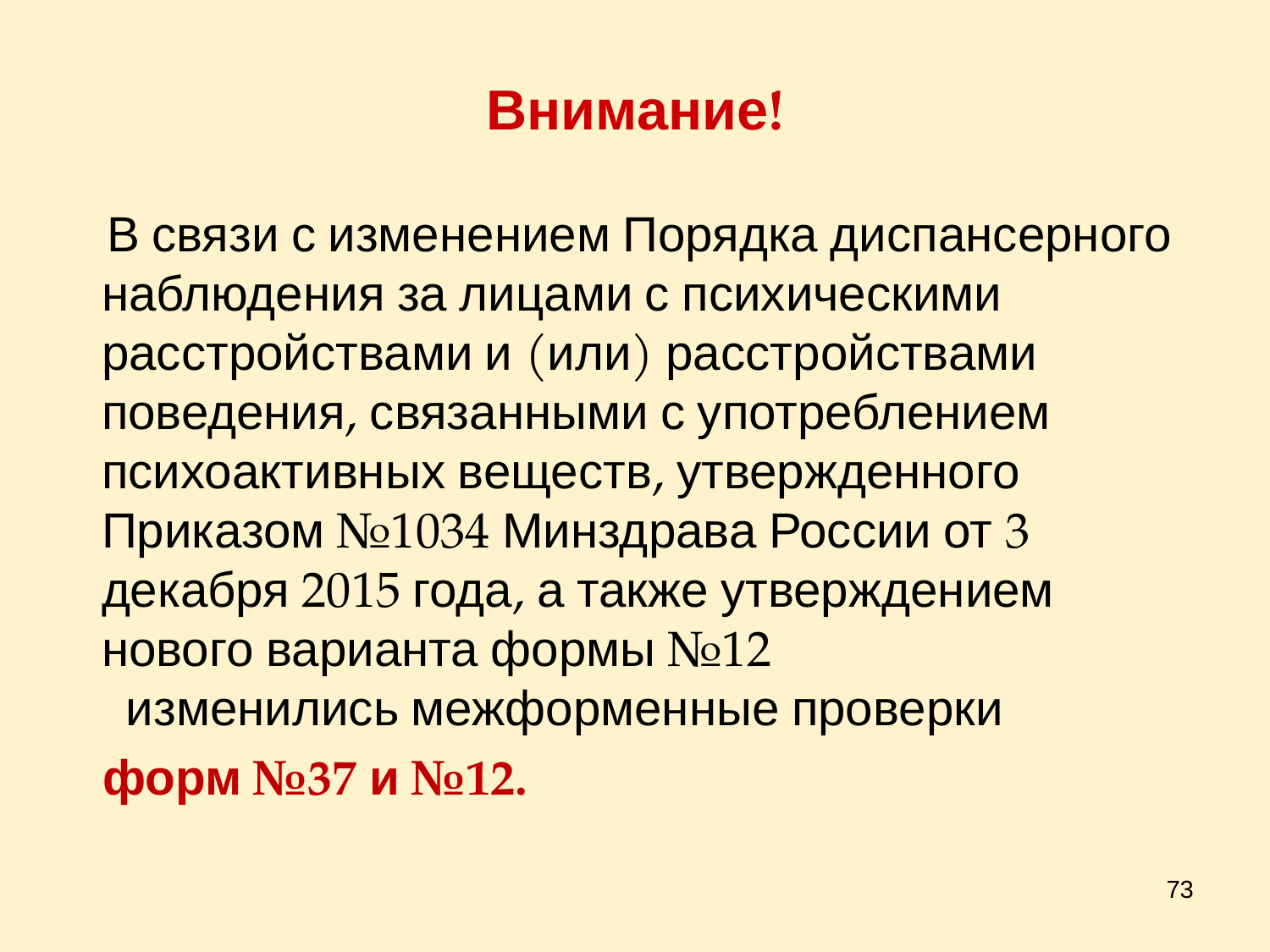

# Внимание!
     В связи с изменением Порядка диспансерного наблюдения за лицами с психическими расстройствами и (или) расстройствами поведения, связанными с употреблением психоактивных веществ, утвержденного Приказом №1034 Минздрава России от 3 декабря 2015 года, а также утверждением нового варианта формы №12                                      изменились межформенные проверки
    форм №37 и №12.

73